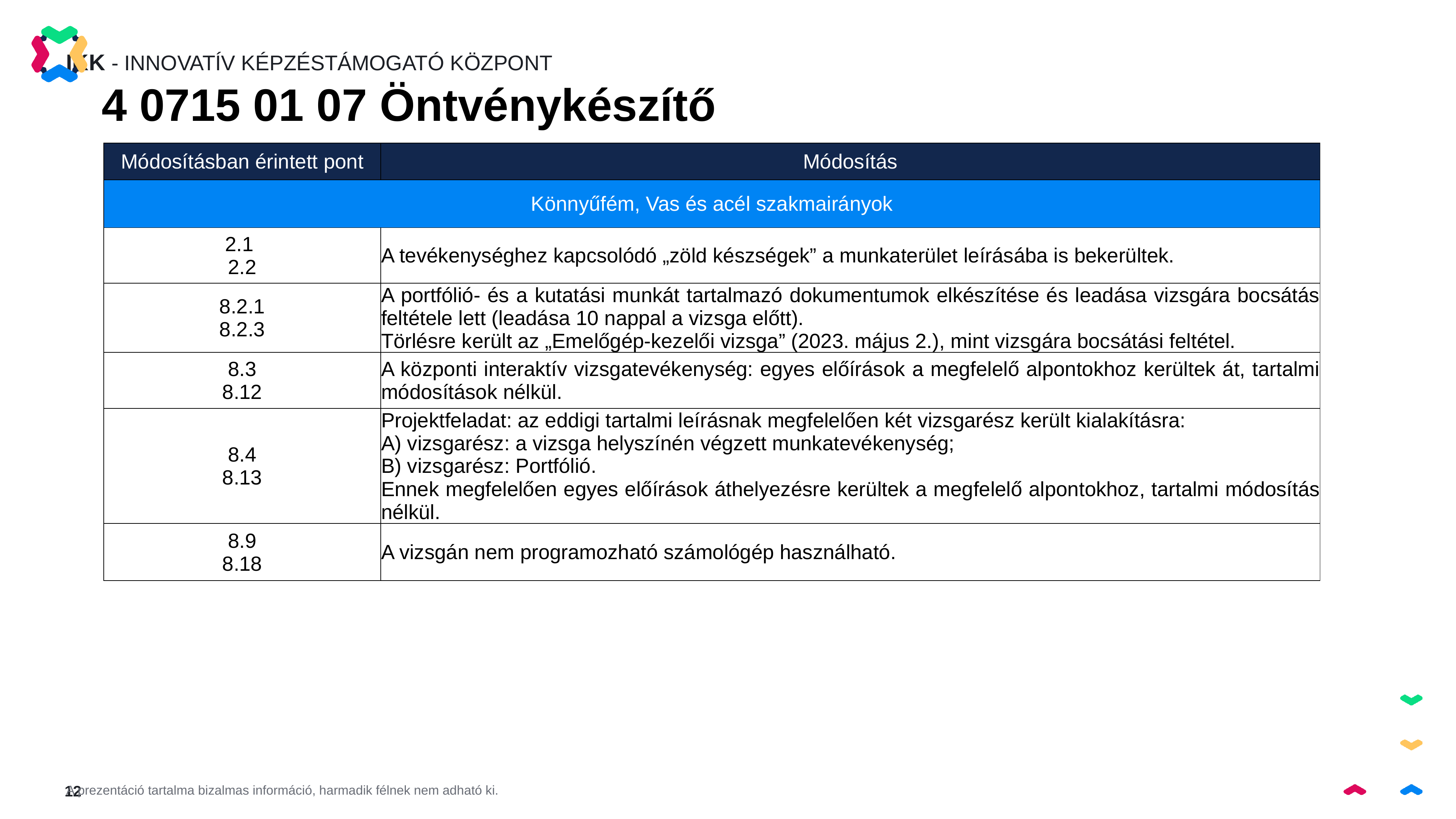

4 0715 01 07 Öntvénykészítő
| Módosításban érintett pont | Módosítás |
| --- | --- |
| Könnyűfém, Vas és acél szakmairányok |  |
| 2.1 2.2 | A tevékenységhez kapcsolódó „zöld készségek” a munkaterület leírásába is bekerültek. |
| 8.2.1 8.2.3 | A portfólió- és a kutatási munkát tartalmazó dokumentumok elkészítése és leadása vizsgára bocsátás feltétele lett (leadása 10 nappal a vizsga előtt). Törlésre került az „Emelőgép-kezelői vizsga” (2023. május 2.), mint vizsgára bocsátási feltétel. |
| 8.3 8.12 | A központi interaktív vizsgatevékenység: egyes előírások a megfelelő alpontokhoz kerültek át, tartalmi módosítások nélkül. |
| 8.4 8.13 | Projektfeladat: az eddigi tartalmi leírásnak megfelelően két vizsgarész került kialakításra: A) vizsgarész: a vizsga helyszínén végzett munkatevékenység; B) vizsgarész: Portfólió. Ennek megfelelően egyes előírások áthelyezésre kerültek a megfelelő alpontokhoz, tartalmi módosítás nélkül. |
| 8.9 8.18 | A vizsgán nem programozható számológép használható. |